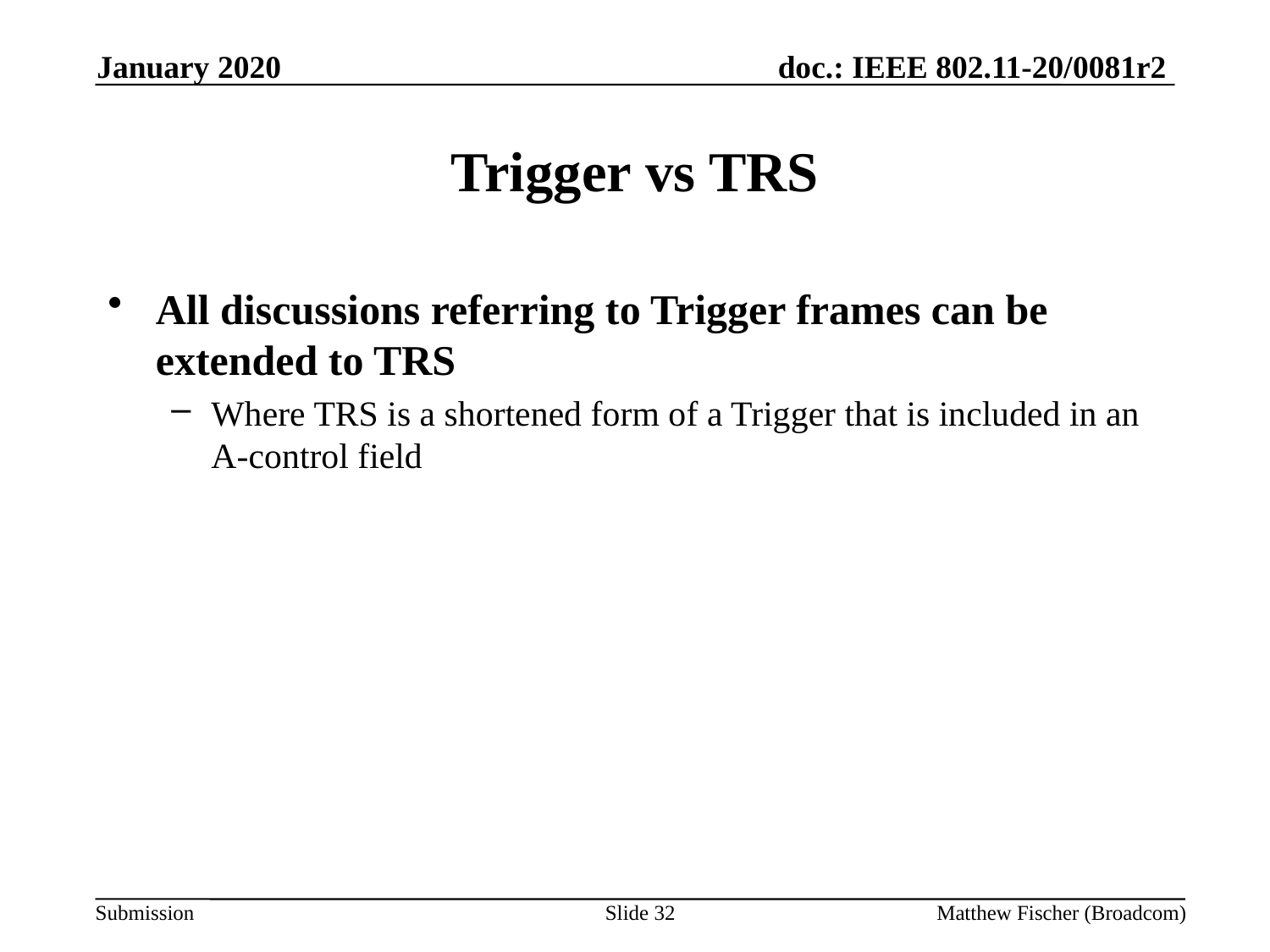

January 2020
# Trigger vs TRS
All discussions referring to Trigger frames can be extended to TRS
Where TRS is a shortened form of a Trigger that is included in an A-control field
Slide 32
Matthew Fischer (Broadcom)